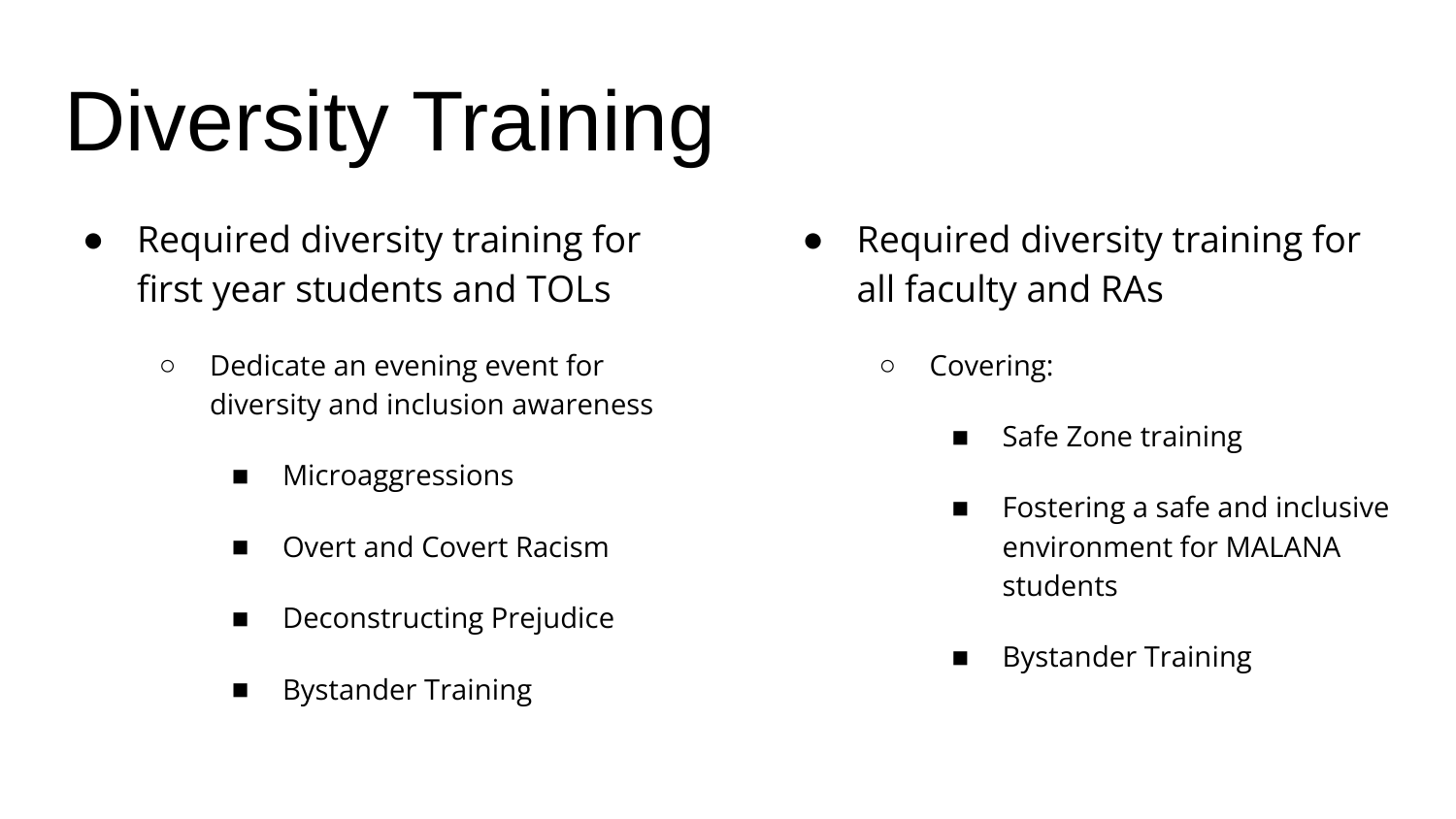

# Diversity Training
Required diversity training for first year students and TOLs
Dedicate an evening event for diversity and inclusion awareness
Microaggressions
Overt and Covert Racism
Deconstructing Prejudice
Bystander Training

Required diversity training for all faculty and RAs
Covering:
Safe Zone training
Fostering a safe and inclusive environment for MALANA students
Bystander Training